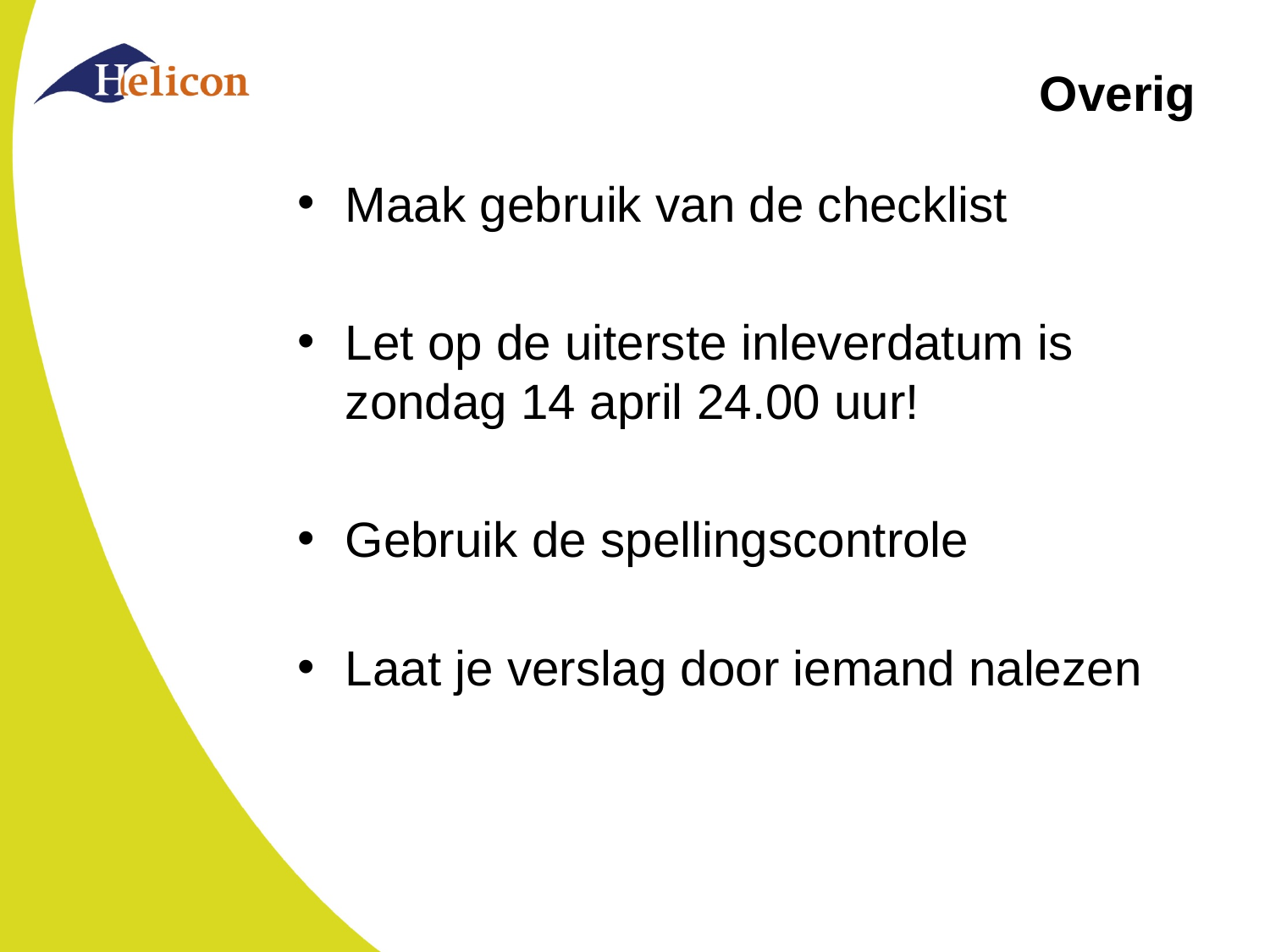

# Overig
Maak gebruik van de checklist

Let op de uiterste inleverdatum is zondag 14 april 24.00 uur!

Gebruik de spellingscontrole
Laat je verslag door iemand nalezen